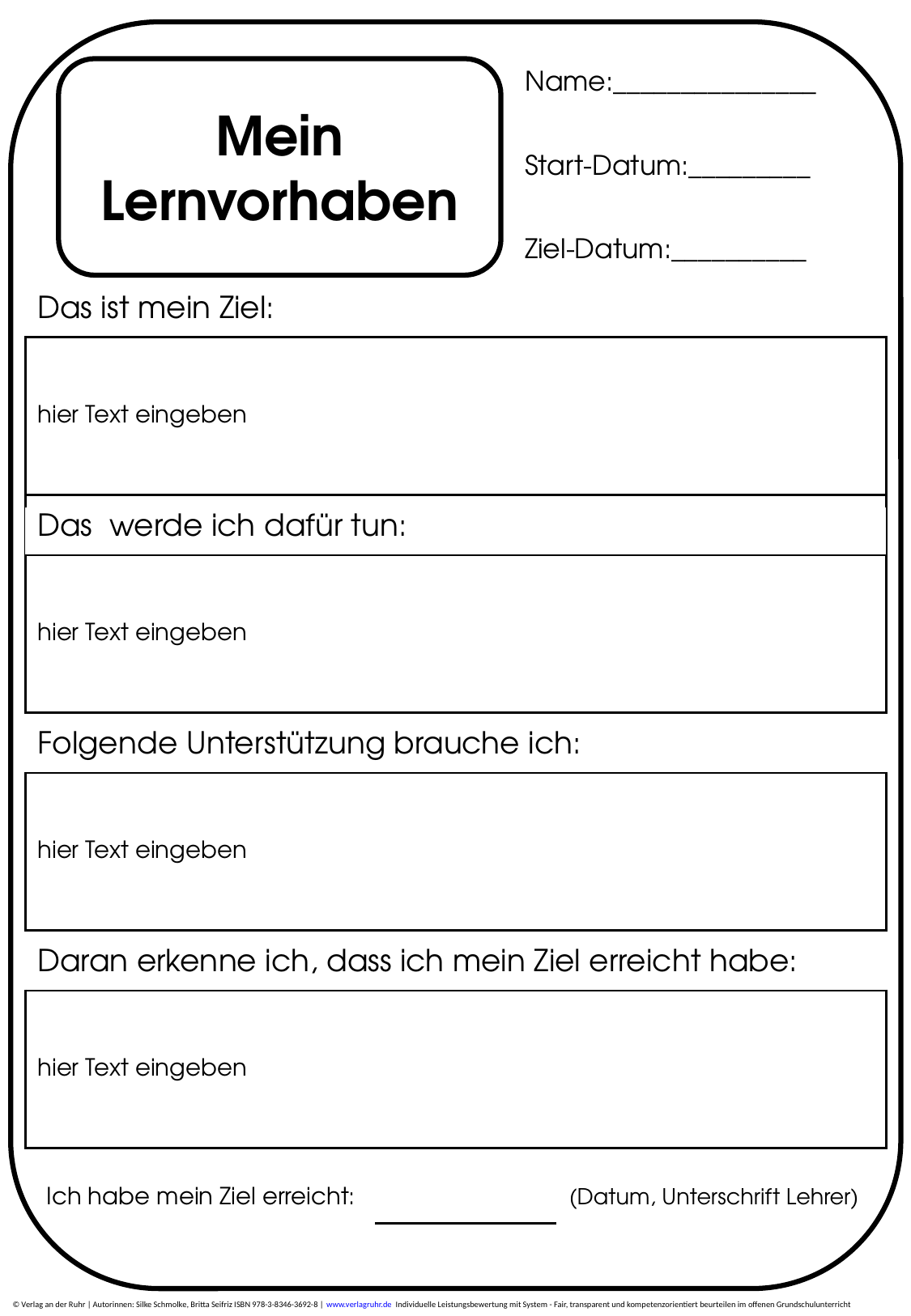

Name:_______________
Start-Datum:_________
Ziel-Datum:__________
Mein Lernvorhaben
| Das ist mein Ziel: |
| --- |
| hier Text eingeben |
|  |
| Das werde ich dafür tun: |
| --- |
| hier Text eingeben |
| Folgende Unterstützung brauche ich: |
| --- |
| hier Text eingeben |
| Daran erkenne ich, dass ich mein Ziel erreicht habe: |
| --- |
| hier Text eingeben |
| Ich habe mein Ziel erreicht: |  | (Datum, Unterschrift Lehrer) |
| --- | --- | --- |